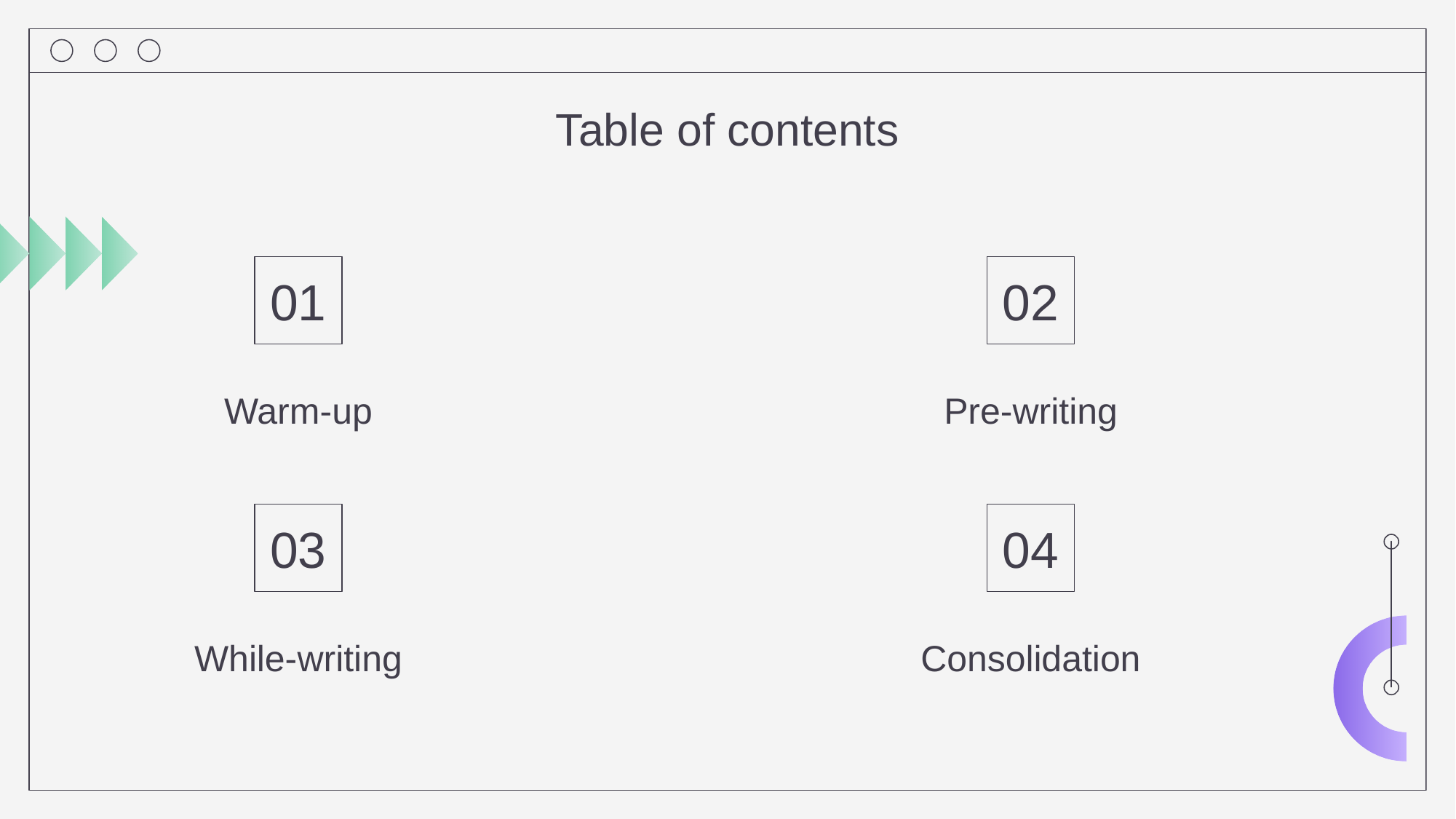

# Table of contents
01
02
Warm-up
Pre-writing
03
04
While-writing
Consolidation